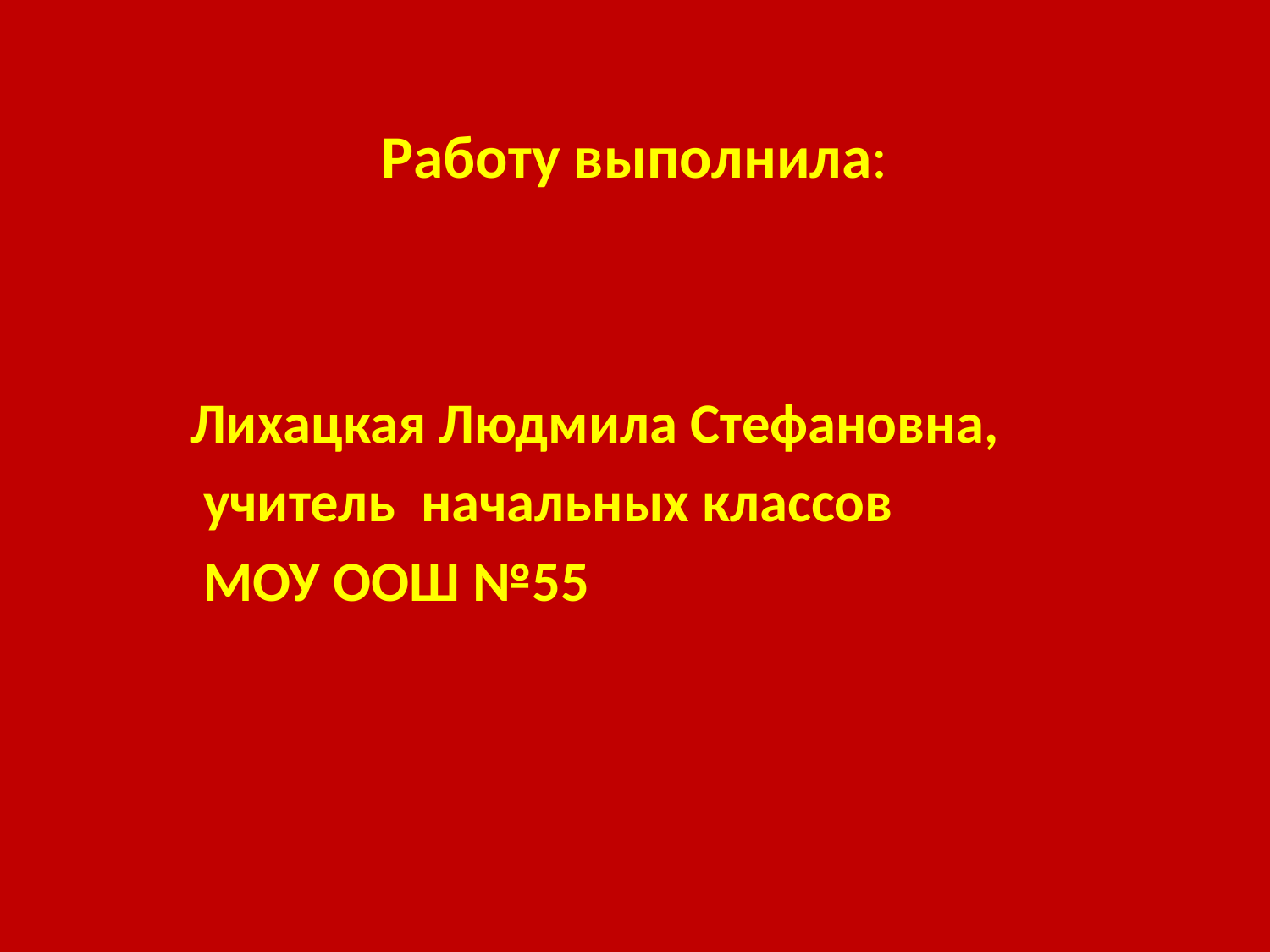

# Работу выполнила:

         Лихацкая Людмила Стефановна,
	учитель  начальных классов
	МОУ ООШ №55